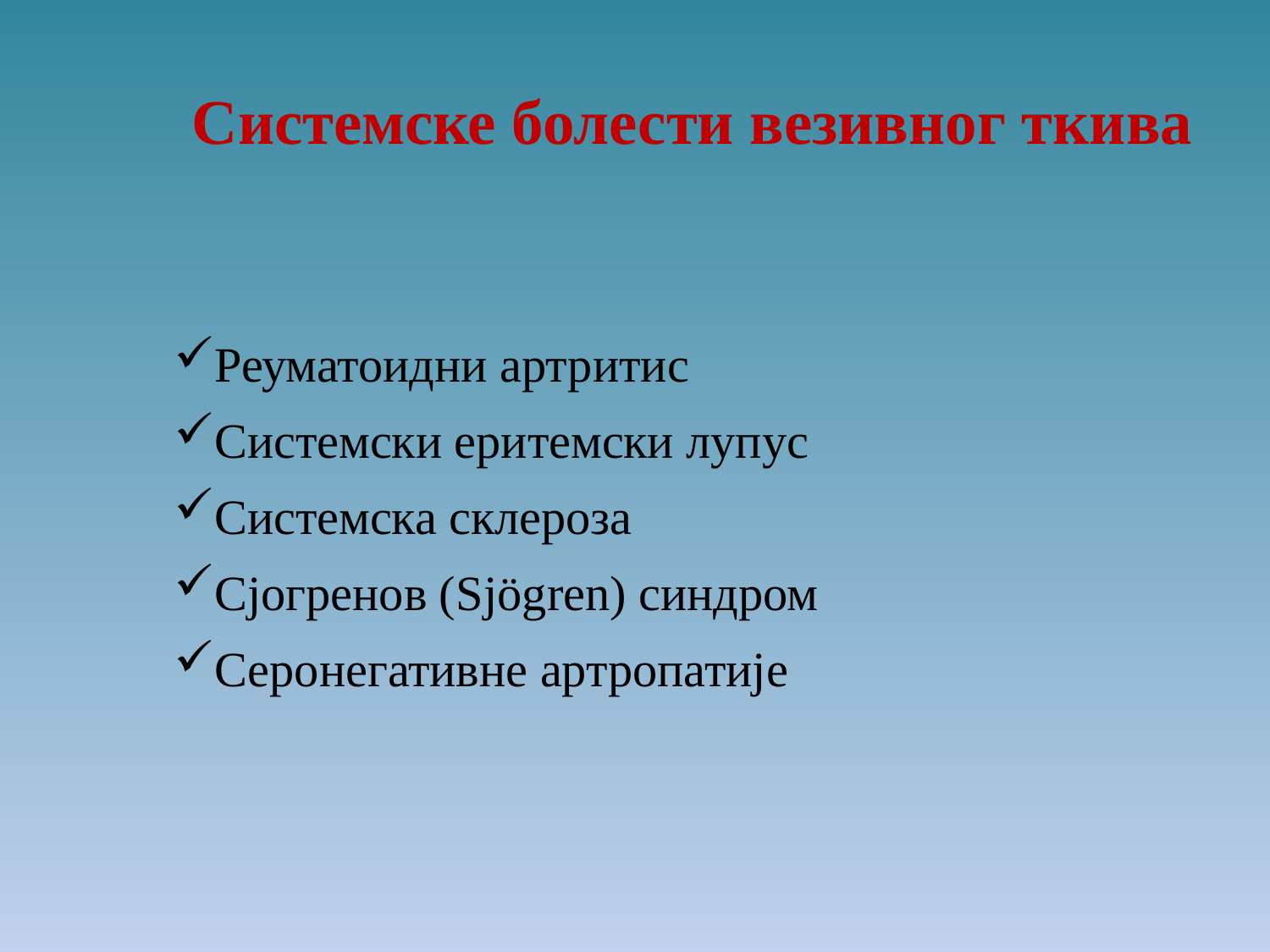

Системске болести везивног ткива
Реуматоидни артритис
Системски еритемски лупус
Системска склероза
Сјогренов (Sjögren) синдром
Серонегативне артропатије